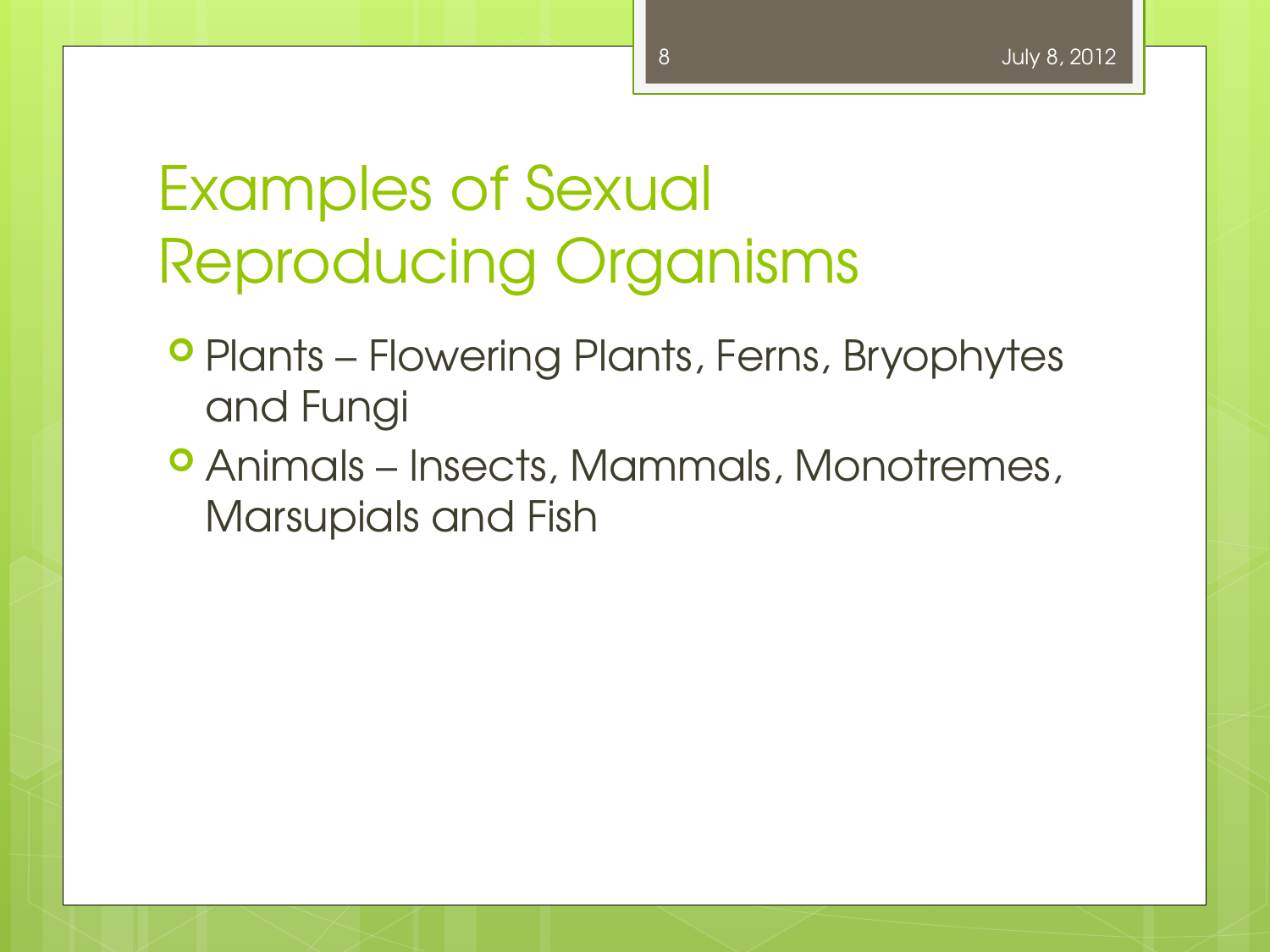

8
July 8, 2012
# Examples of Sexual Reproducing Organisms
Plants – Flowering Plants, Ferns, Bryophytes and Fungi
Animals – Insects, Mammals, Monotremes, Marsupials and Fish